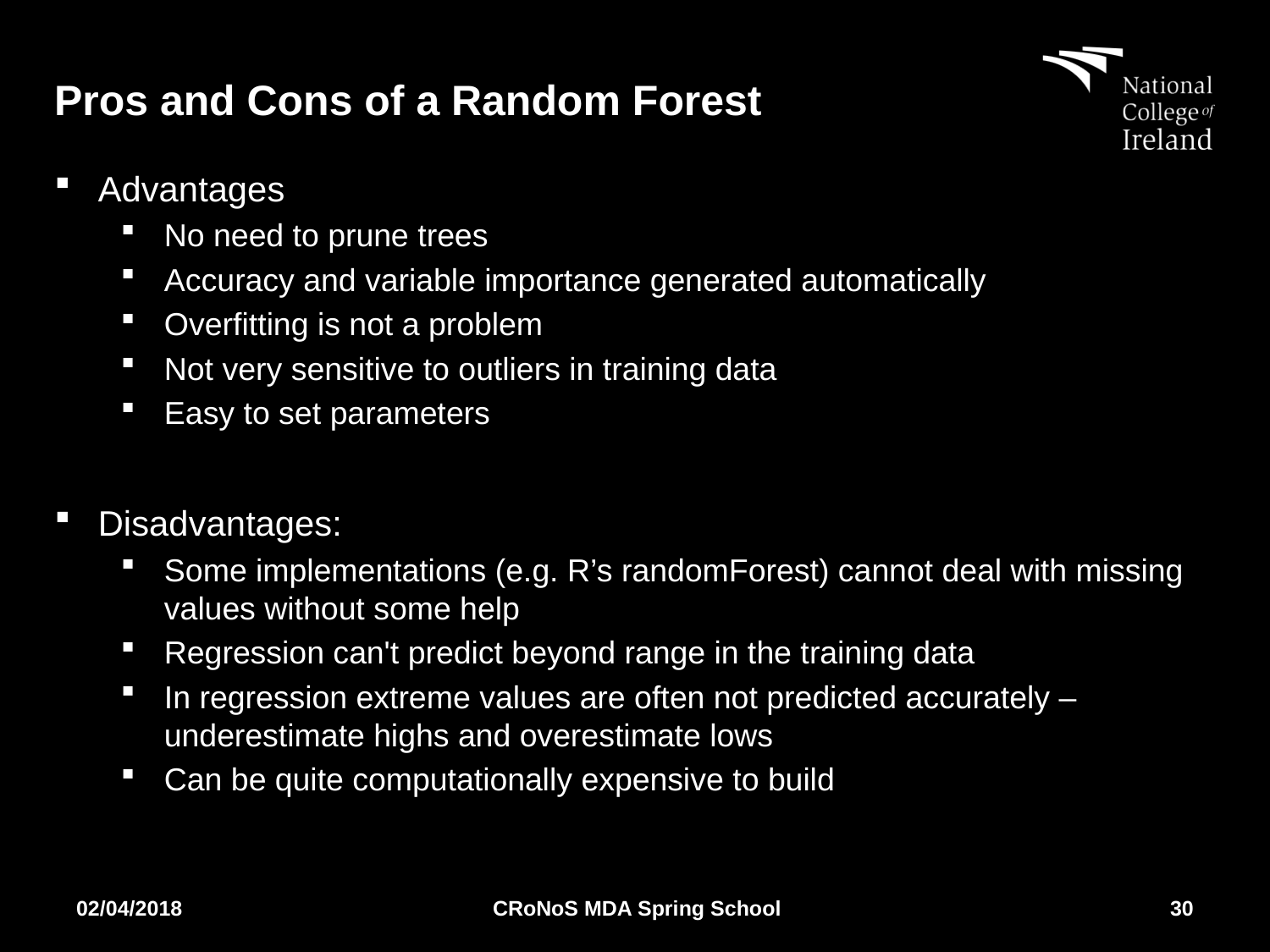

# Pros and Cons of a Random Forest
Advantages
No need to prune trees
Accuracy and variable importance generated automatically
Overfitting is not a problem
Not very sensitive to outliers in training data
Easy to set parameters

Disadvantages:
Some implementations (e.g. R’s randomForest) cannot deal with missing values without some help
Regression can't predict beyond range in the training data
In regression extreme values are often not predicted accurately – underestimate highs and overestimate lows
Can be quite computationally expensive to build
02/04/2018
CRoNoS MDA Spring School
30